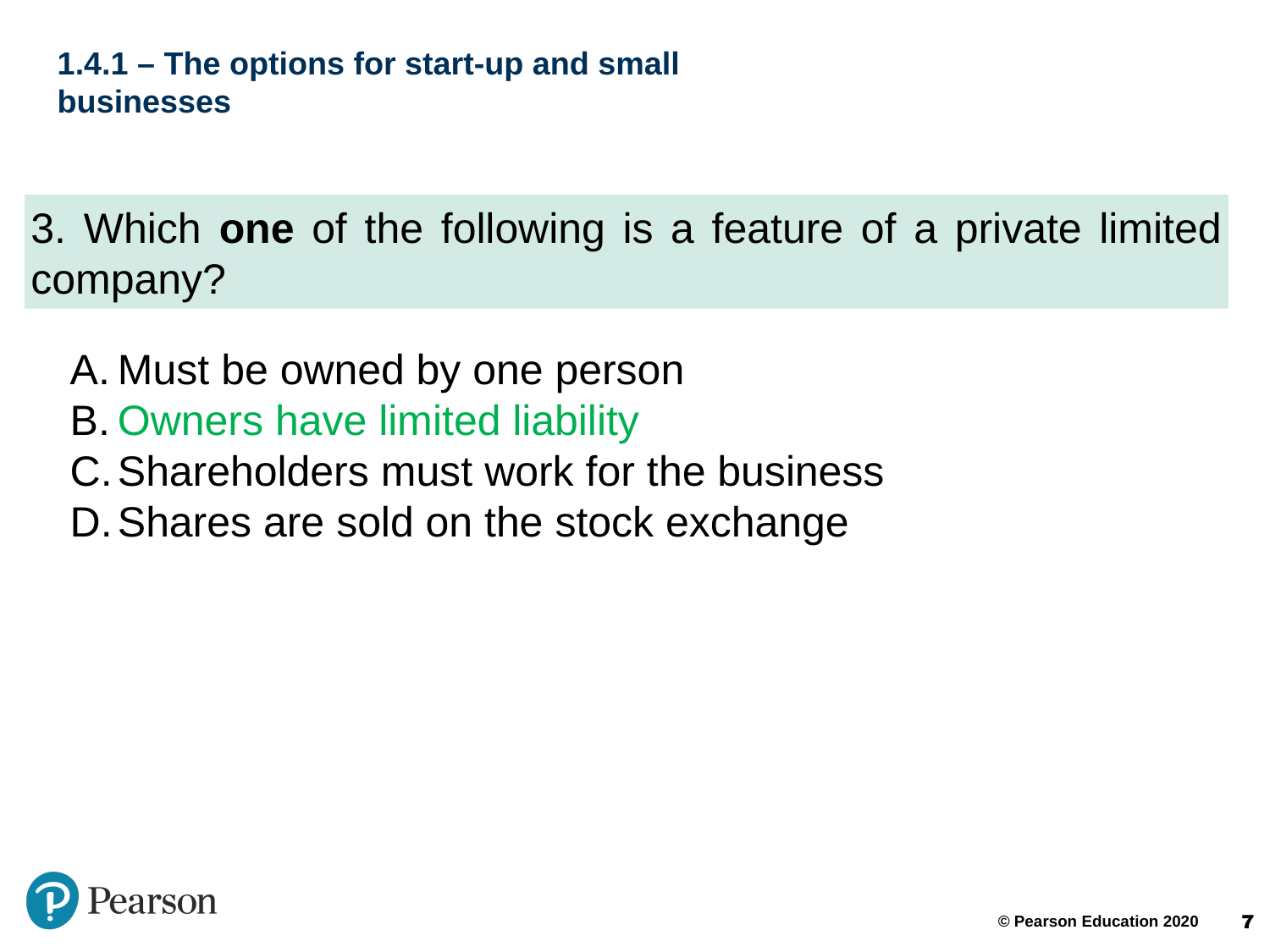

# 1.4.1 – The options for start-up and small businesses
3. Which one of the following is a feature of a private limited company?
Must be owned by one person
Owners have limited liability
Shareholders must work for the business
Shares are sold on the stock exchange
7